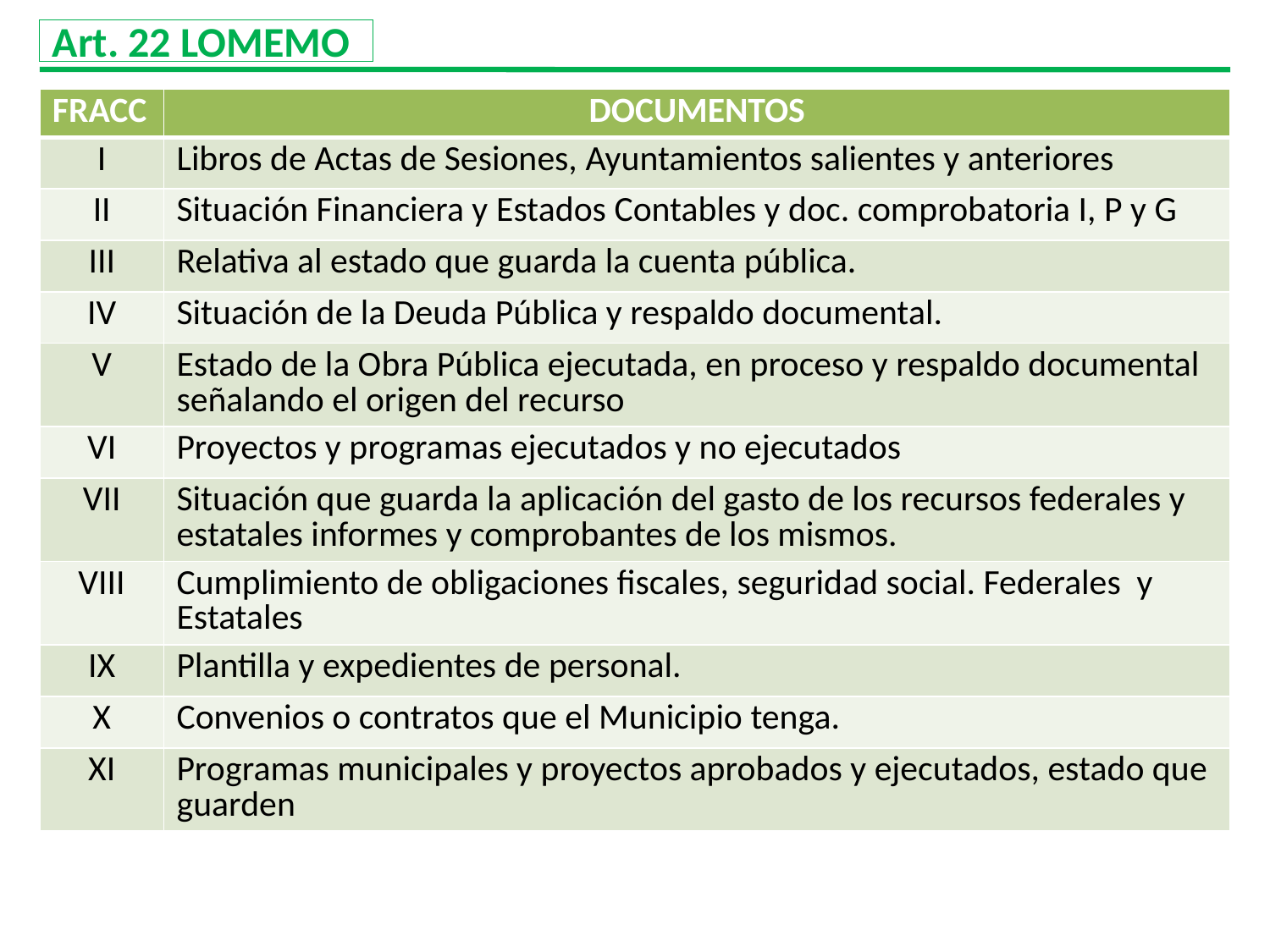

# Art. 22 LOMEMO
| FRACC | DOCUMENTOS |
| --- | --- |
| I | Libros de Actas de Sesiones, Ayuntamientos salientes y anteriores |
| II | Situación Financiera y Estados Contables y doc. comprobatoria I, P y G |
| III | Relativa al estado que guarda la cuenta pública. |
| IV | Situación de la Deuda Pública y respaldo documental. |
| V | Estado de la Obra Pública ejecutada, en proceso y respaldo documental señalando el origen del recurso |
| VI | Proyectos y programas ejecutados y no ejecutados |
| VII | Situación que guarda la aplicación del gasto de los recursos federales y estatales informes y comprobantes de los mismos. |
| VIII | Cumplimiento de obligaciones fiscales, seguridad social. Federales y Estatales |
| IX | Plantilla y expedientes de personal. |
| X | Convenios o contratos que el Municipio tenga. |
| XI | Programas municipales y proyectos aprobados y ejecutados, estado que guarden |